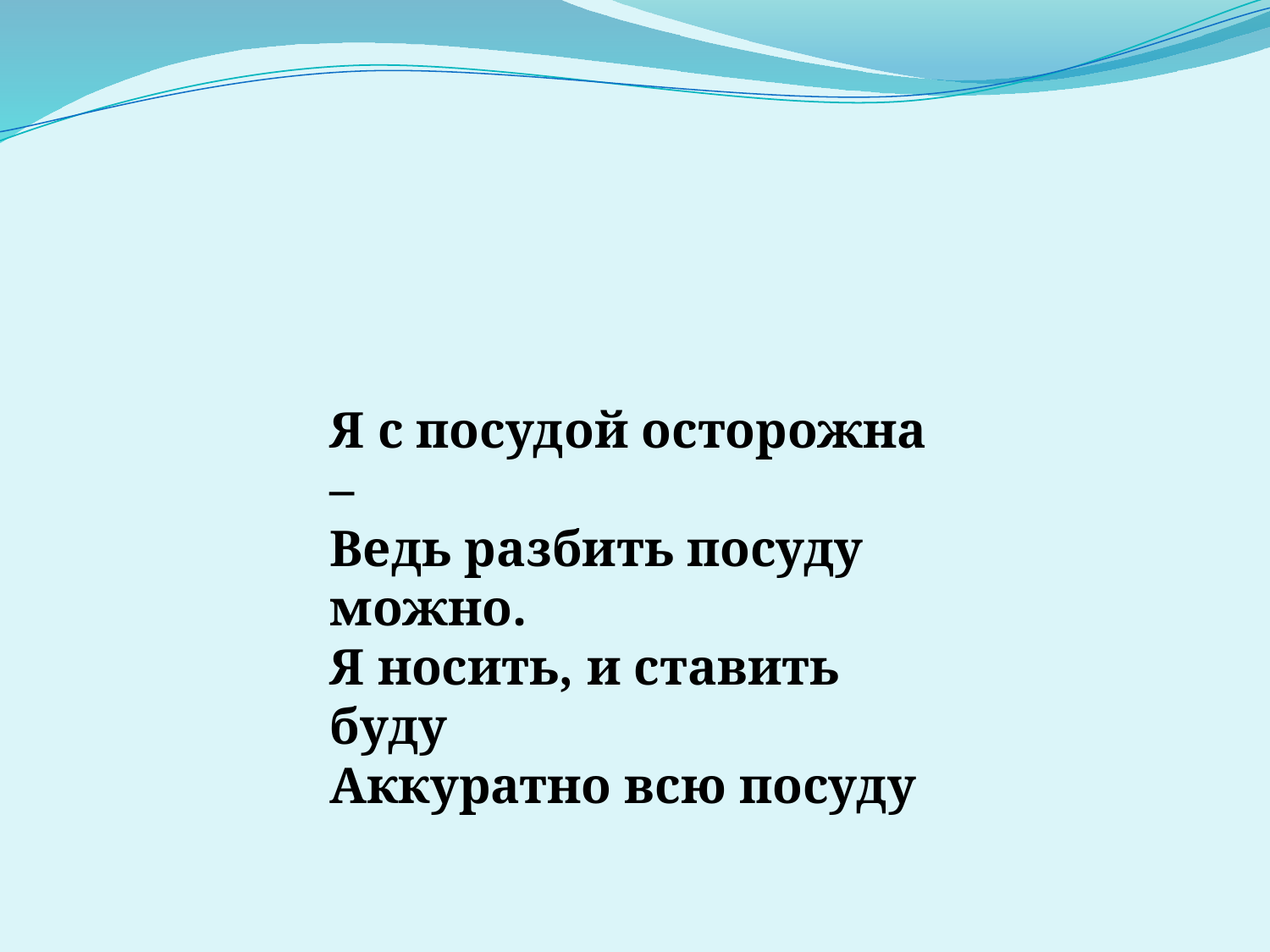

Я с посудой осторожна –
Ведь разбить посуду можно.
Я носить, и ставить буду
Аккуратно всю посуду